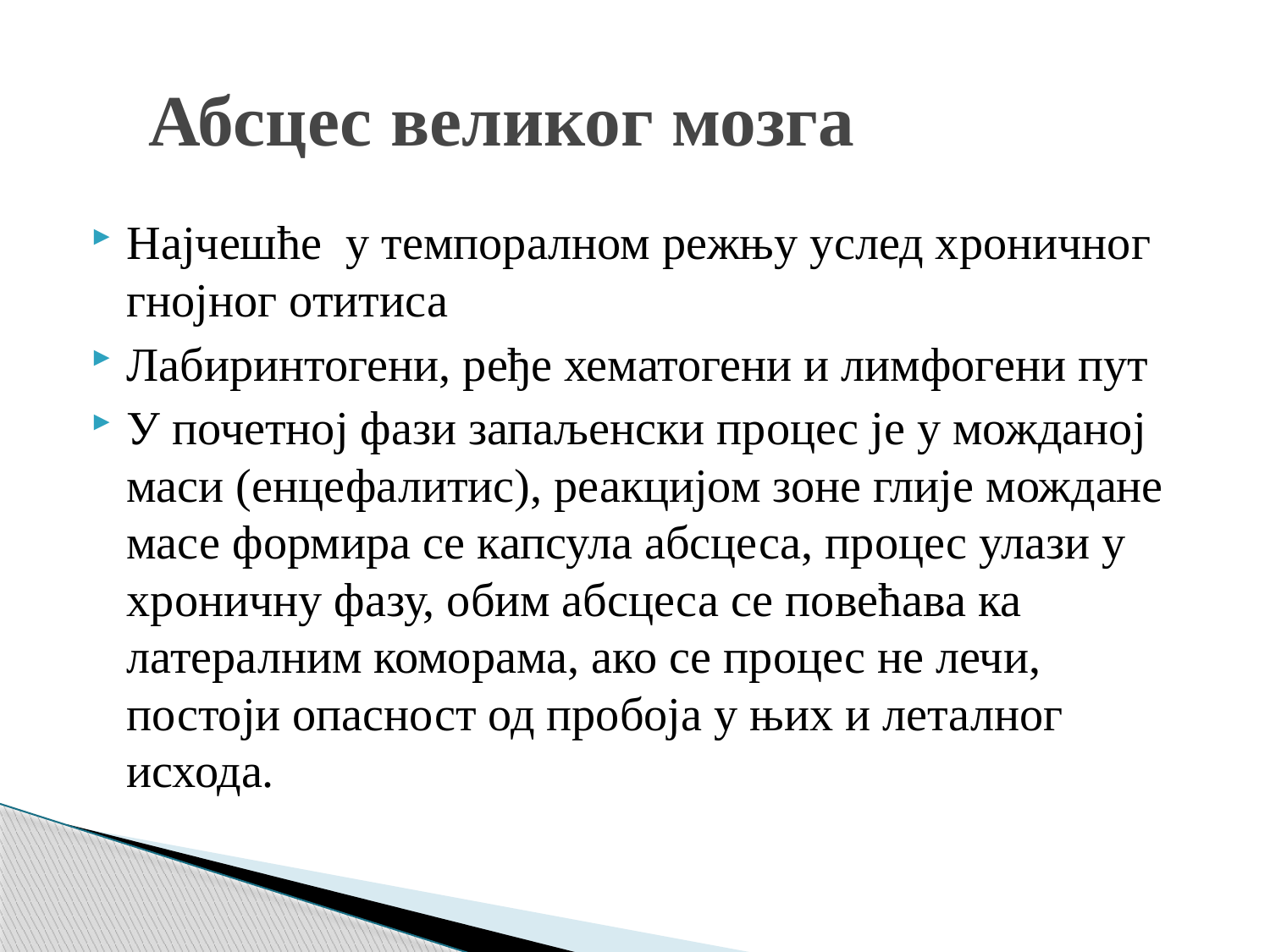

# Абсцес великог мозга
Најчешће  у темпоралном режњу услед хроничног гнојног отитиса
Лабиринтогени, ређе хематогени и лимфогени пут
У почетној фази запаљенски процес је у можданој маси (енцефалитис), реакцијом зоне глије мождане масе формира се капсула абсцеса, процес улази у хроничну фазу, обим абсцеса се повећава ка латералним коморама, ако се процес не лечи, постоји опасност од пробоја у њих и леталног исхода.